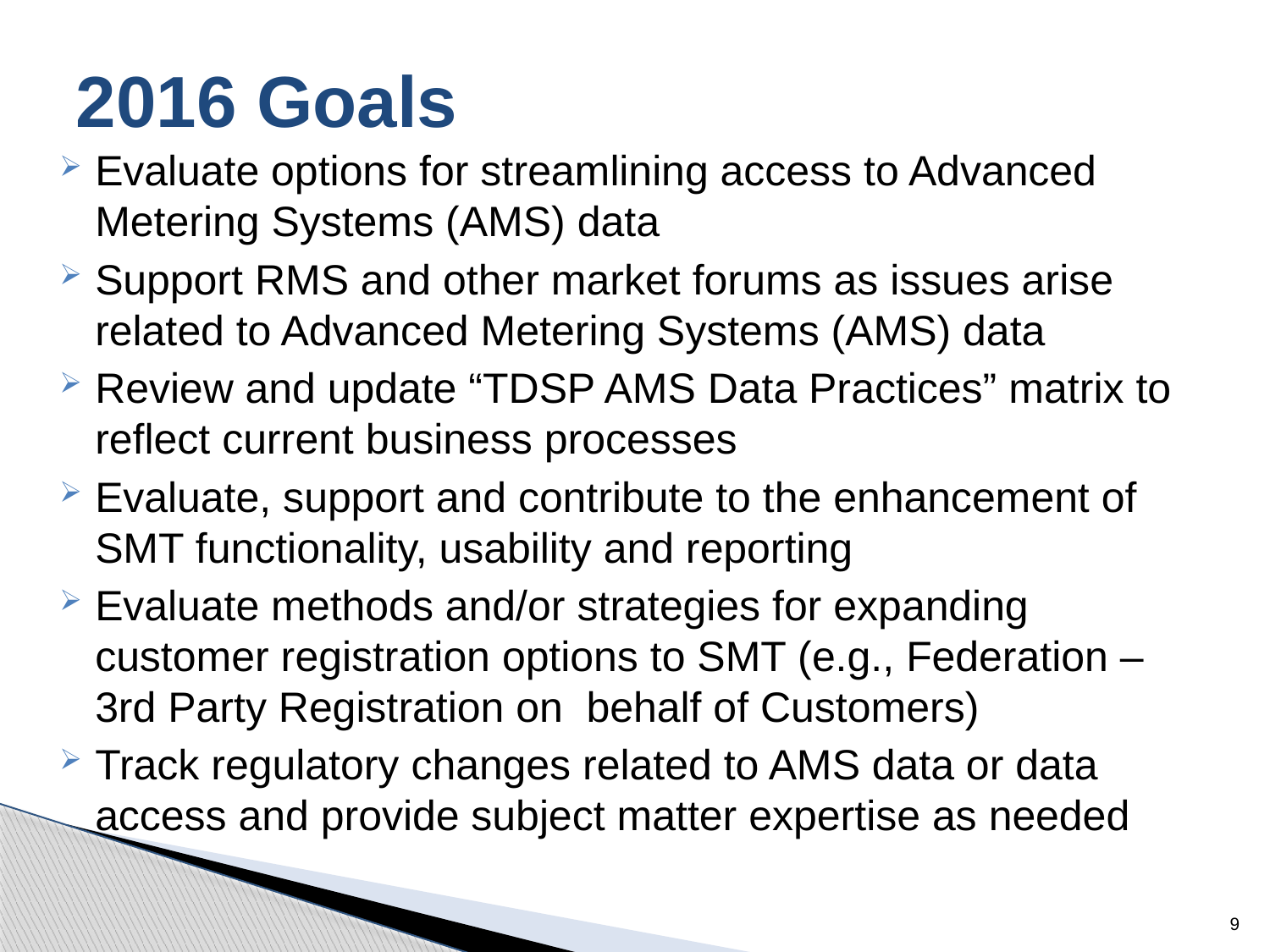

# 2016 Goals
Evaluate options for streamlining access to Advanced Metering Systems (AMS) data
Support RMS and other market forums as issues arise related to Advanced Metering Systems (AMS) data
Review and update “TDSP AMS Data Practices” matrix to reflect current business processes
Evaluate, support and contribute to the enhancement of SMT functionality, usability and reporting
Evaluate methods and/or strategies for expanding customer registration options to SMT (e.g., Federation – 3rd Party Registration on  behalf of Customers)
Track regulatory changes related to AMS data or data access and provide subject matter expertise as needed
9